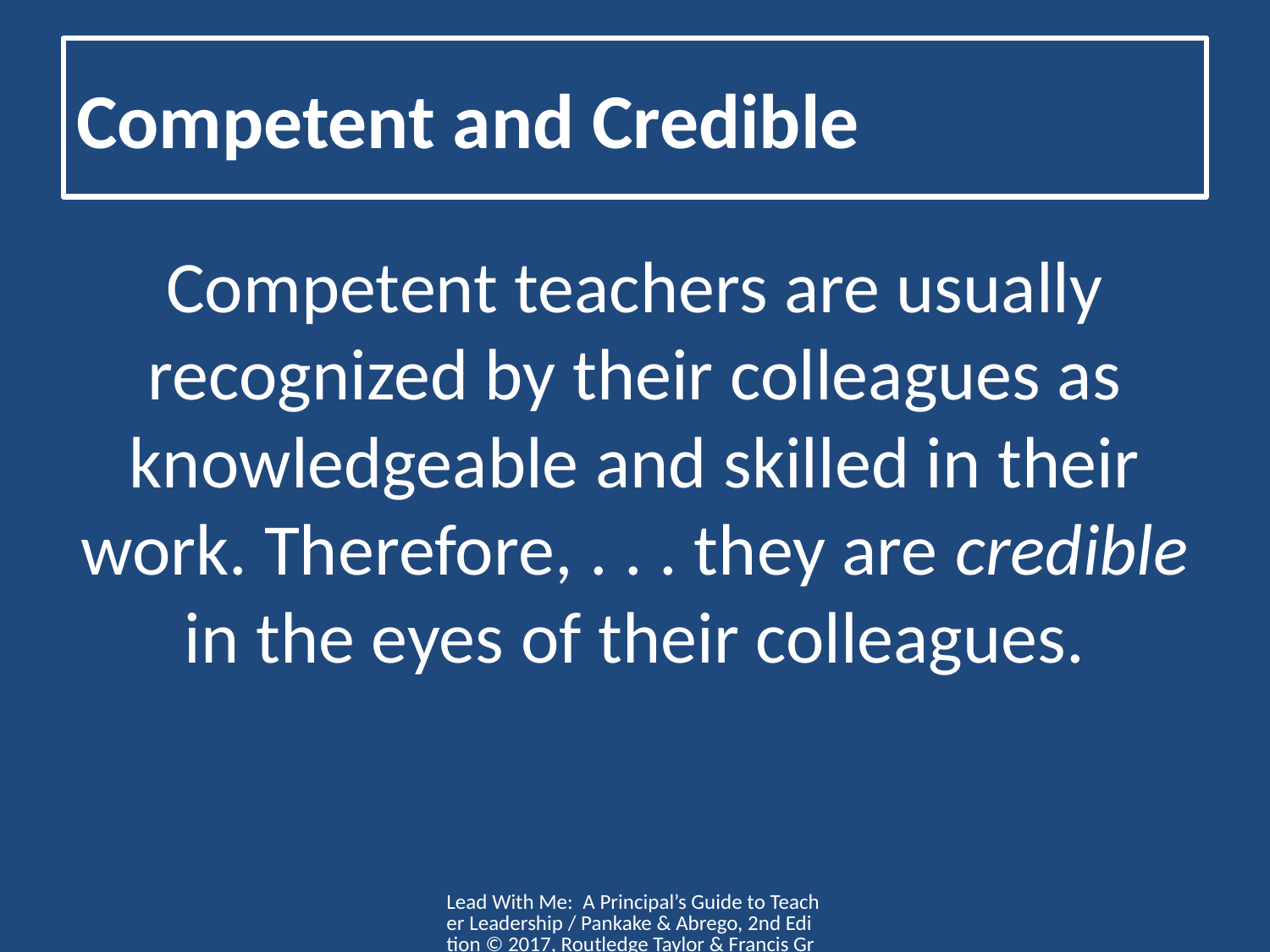

Competent and Credible
# Competent teachers are usually recognized by their colleagues as knowledgeable and skilled in their work. Therefore, . . . they are credible in the eyes of their colleagues.
Lead With Me:  A Principal’s Guide to Teacher Leadership / Pankake & Abrego, 2nd Edition © 2017, Routledge Taylor & Francis Group